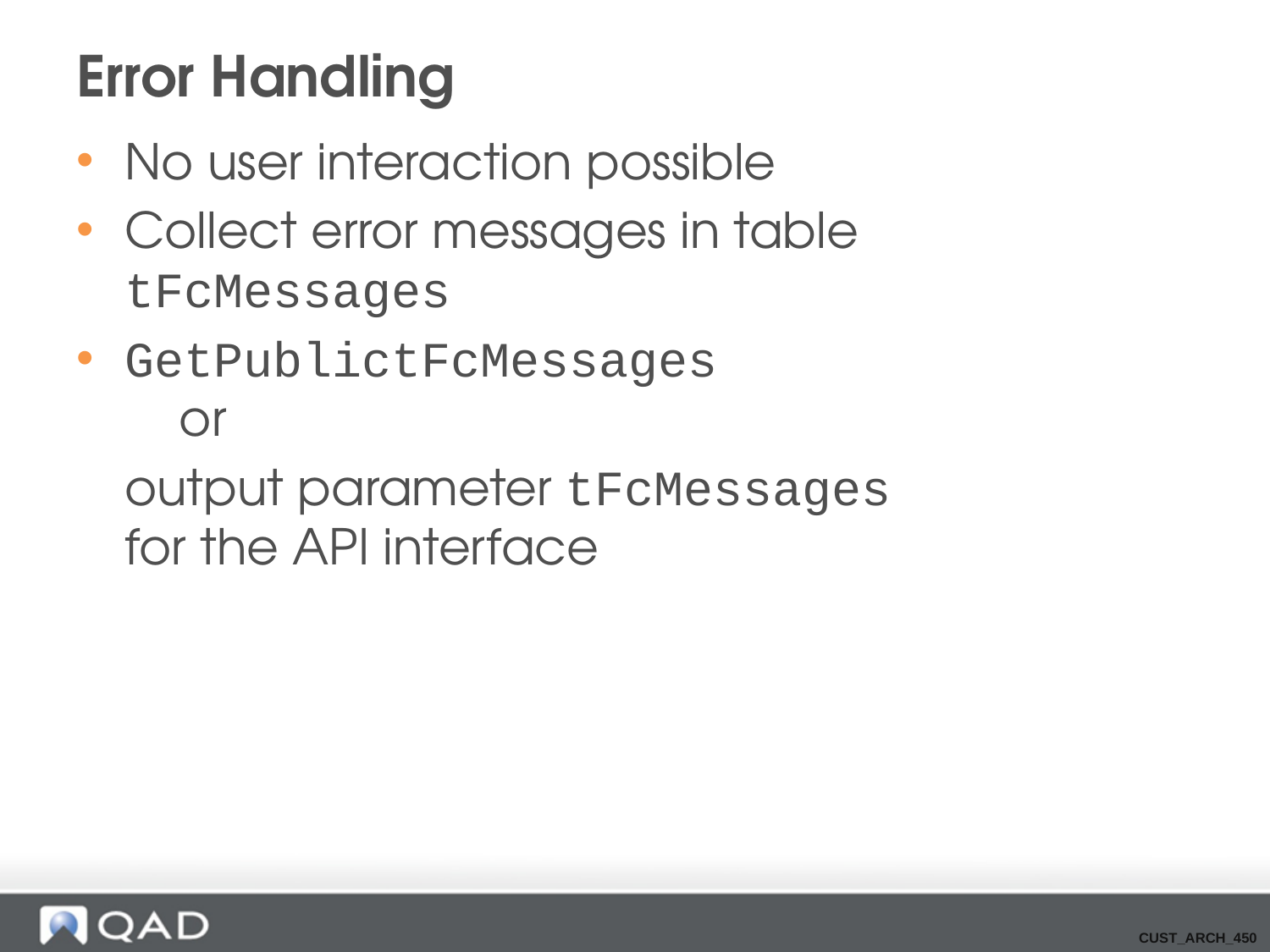

# Error Handling
No user interaction possible
Collect error messages in table tFcMessages
GetPublictFcMessages
    or
output parameter tFcMessages
for the API interface
CUST_ARCH_450